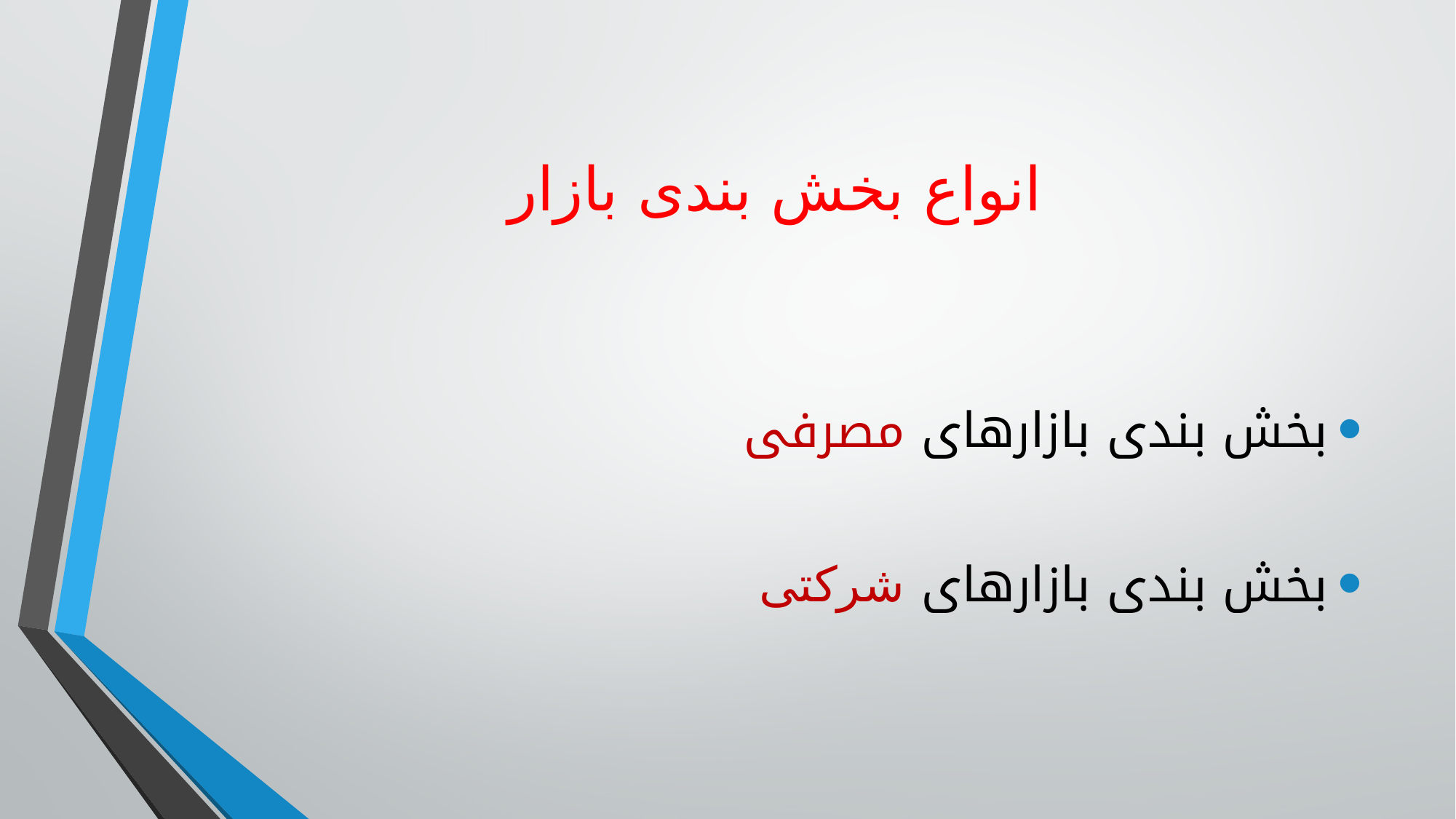

# انواع بخش بندی بازار
بخش بندی بازارهای مصرفی

بخش بندی بازارهای شرکتی